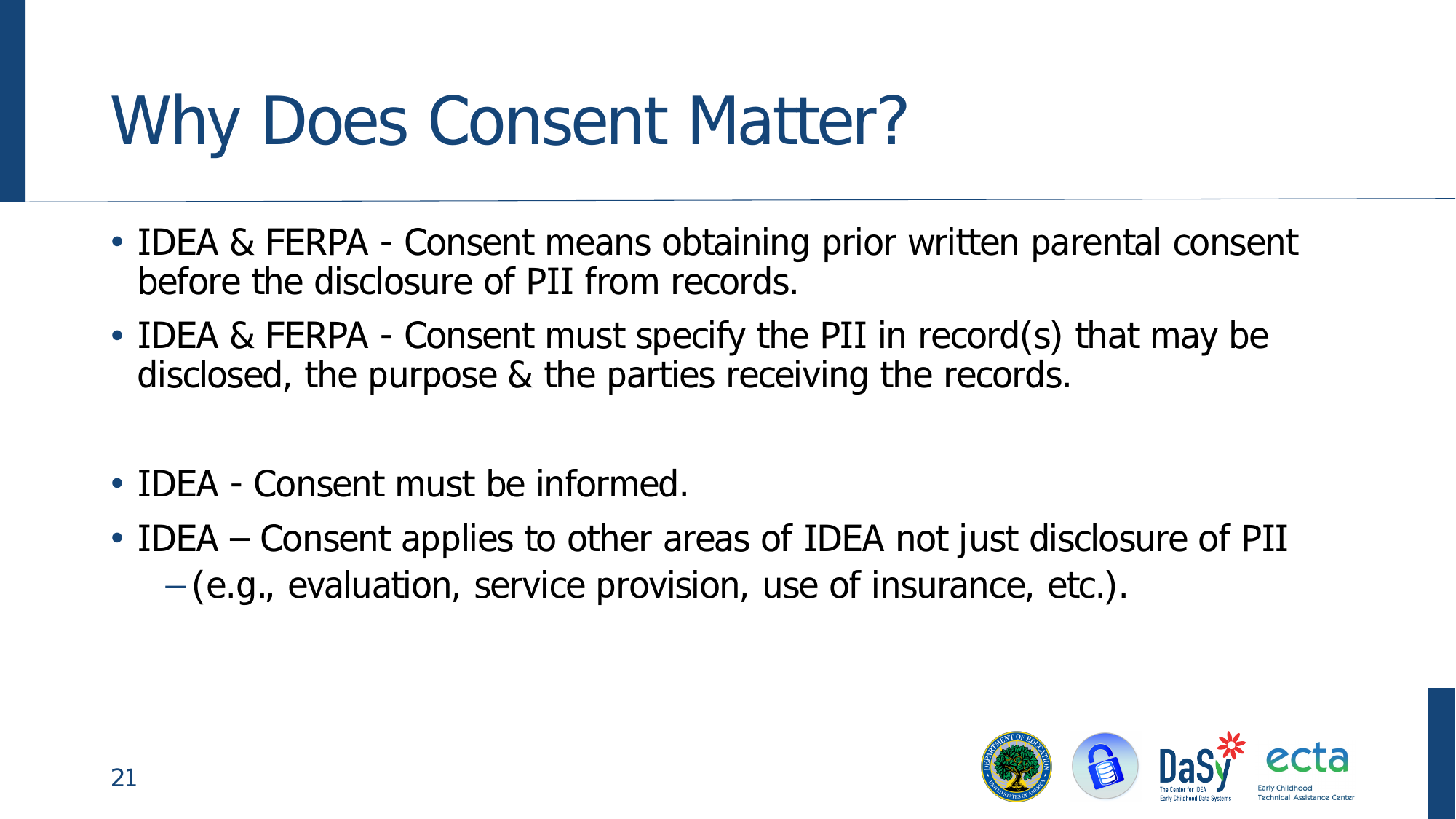

# Why Does Consent Matter?
IDEA & FERPA - Consent means obtaining prior written parental consent before the disclosure of PII from records.
IDEA & FERPA - Consent must specify the PII in record(s) that may be disclosed, the purpose & the parties receiving the records.
IDEA - Consent must be informed.
IDEA – Consent applies to other areas of IDEA not just disclosure of PII
(e.g., evaluation, service provision, use of insurance, etc.).